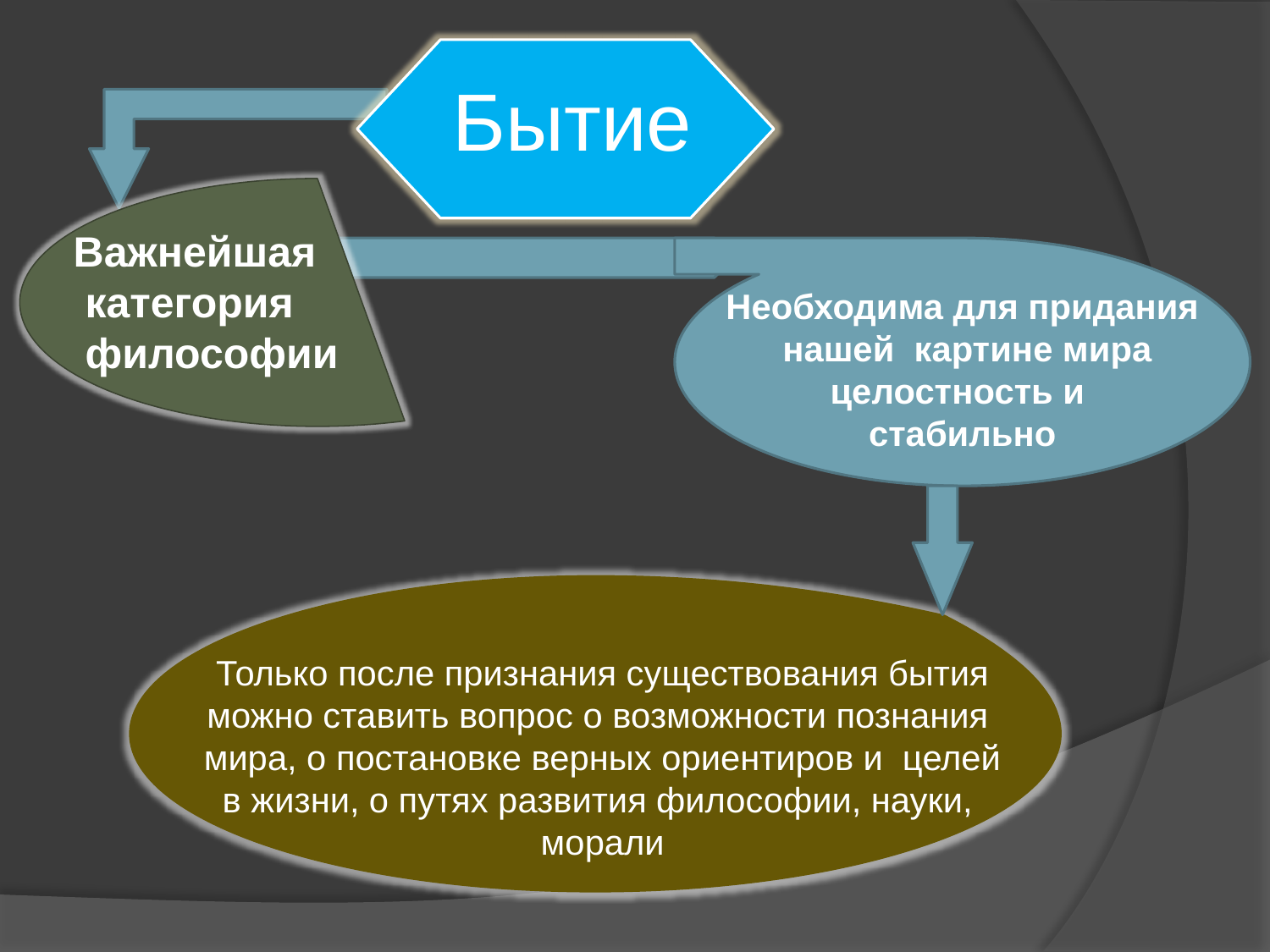

# Бытие

Важнейшая
 категория
 философии

Необходима для придания
 нашей  картине мира целостность и
стабильно

Только после признания существования бытия
можно ставить вопрос о возможности познания
мира, о постановке верных ориентиров и  целей
в жизни, о путях развития философии, науки,
морали